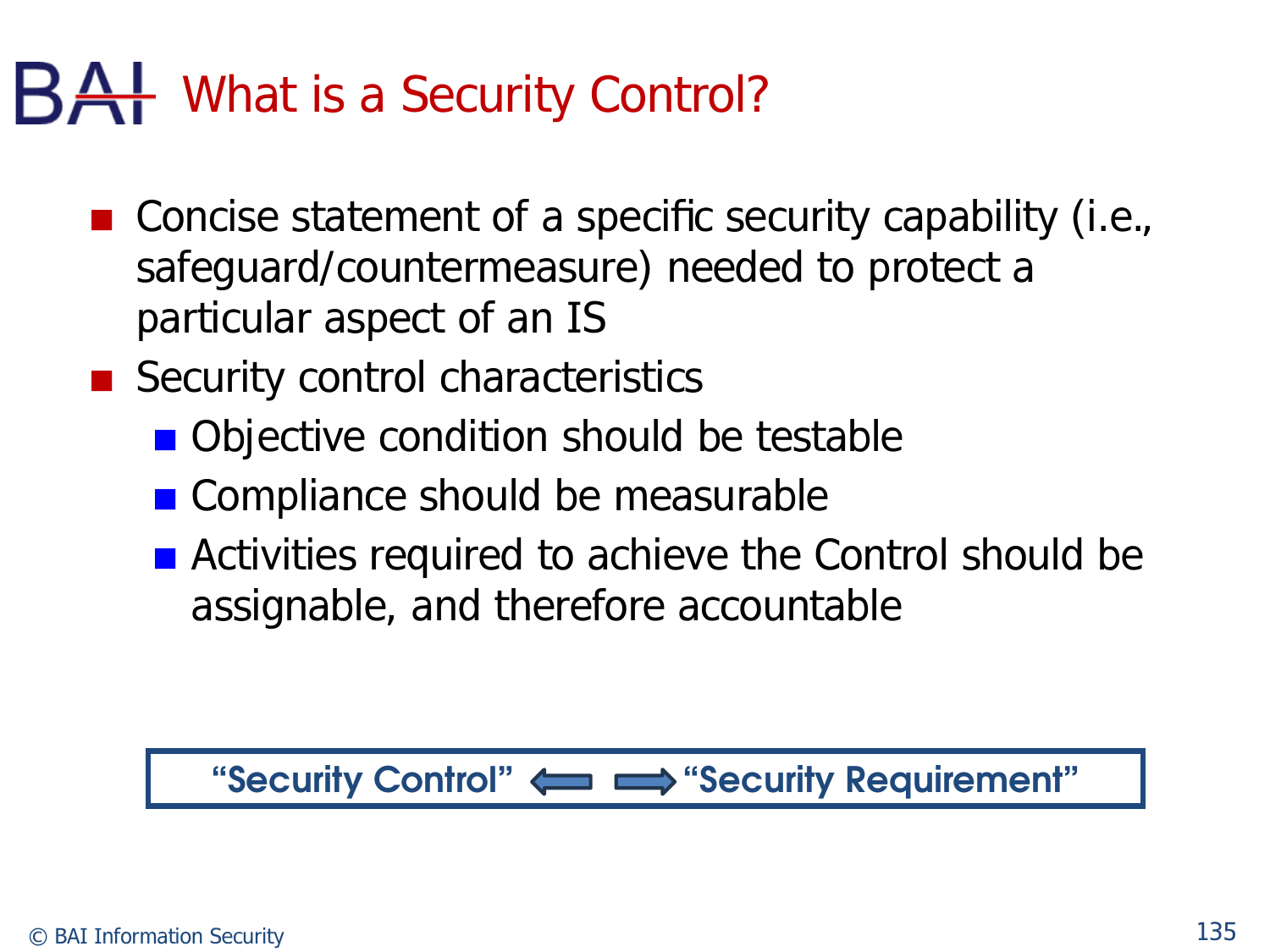

# What is a Security Control?
Concise statement of a specific security capability (i.e., safeguard/countermeasure) needed to protect a particular aspect of an IS
Security control characteristics
Objective condition should be testable
Compliance should be measurable
Activities required to achieve the Control should be assignable, and therefore accountable
“Security Control”                 “Security Requirement”